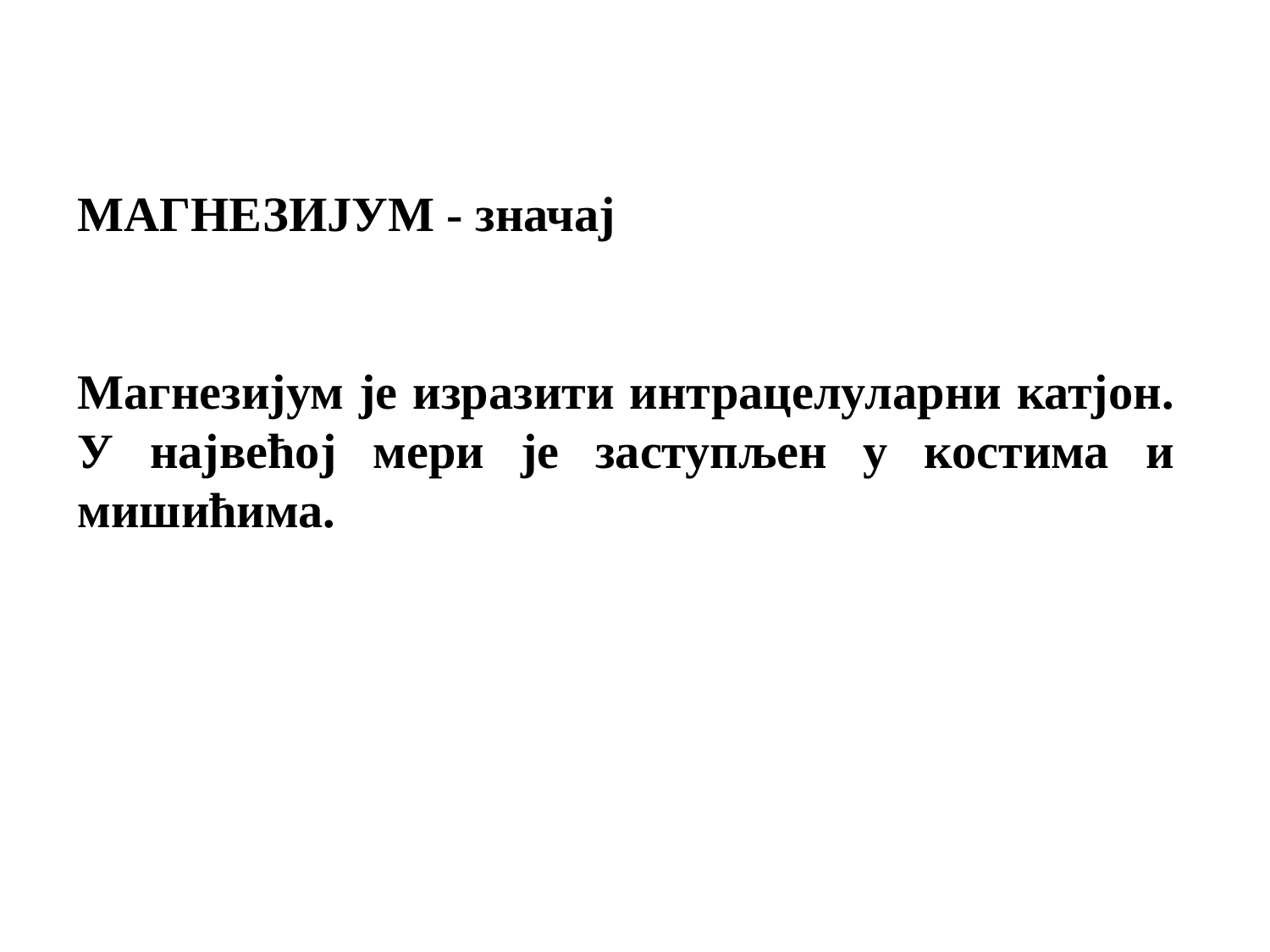

МАГНЕЗИЈУМ - значај

Магнезијум је изразити интрацелуларни катјон. У највећој мери је заступљен у костима и мишићима.